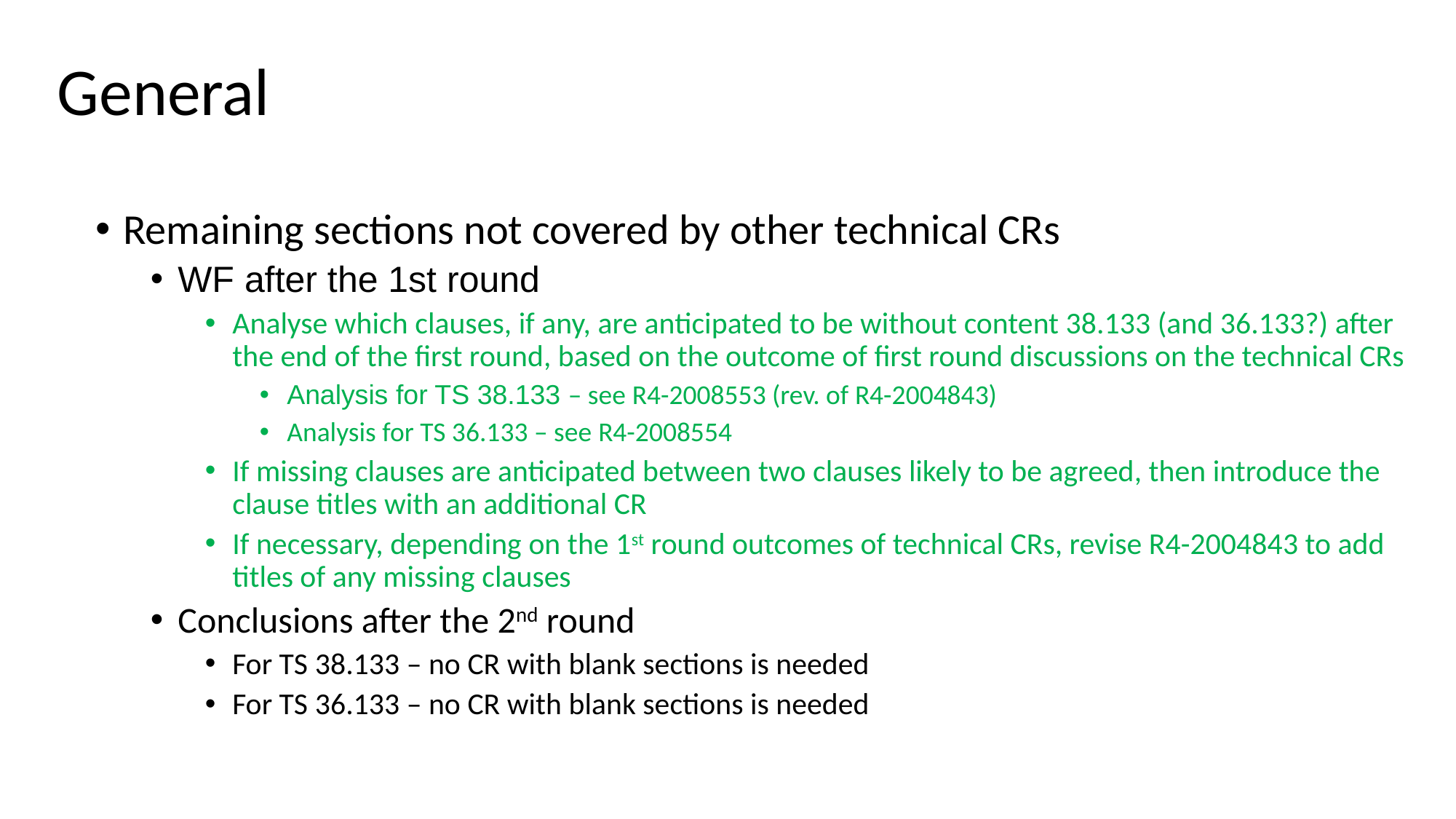

# General

Remaining sections not covered by other technical CRs
WF after the 1st round
Analyse which clauses, if any, are anticipated to be without content 38.133 (and 36.133?) after the end of the first round, based on the outcome of first round discussions on the technical CRs
Analysis for TS 38.133 – see R4-2008553 (rev. of R4-2004843)
Analysis for TS 36.133 – see R4-2008554
If missing clauses are anticipated between two clauses likely to be agreed, then introduce the clause titles with an additional CR
If necessary, depending on the 1st round outcomes of technical CRs, revise R4-2004843 to add titles of any missing clauses
Conclusions after the 2nd round
For TS 38.133 – no CR with blank sections is needed
For TS 36.133 – no CR with blank sections is needed